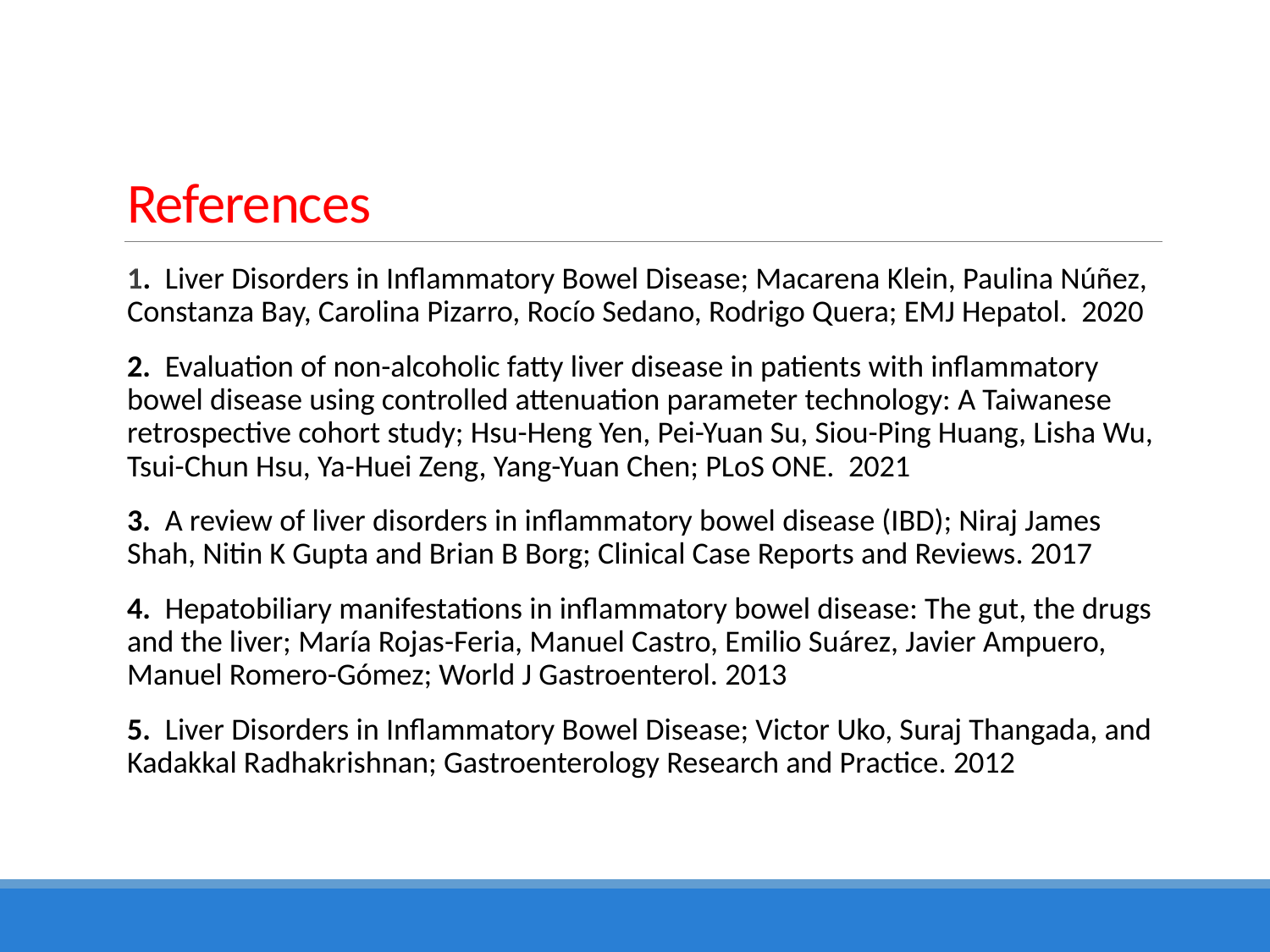

# References
1.  Liver Disorders in Inflammatory Bowel Disease; Macarena Klein, Paulina Núñez, Constanza Bay, Carolina Pizarro, Rocío Sedano, Rodrigo Quera; EMJ Hepatol.  2020
2.  Evaluation of non-alcoholic fatty liver disease in patients with inflammatory bowel disease using controlled attenuation parameter technology: A Taiwanese retrospective cohort study; Hsu-Heng Yen, Pei-Yuan Su, Siou-Ping Huang, Lisha Wu, Tsui-Chun Hsu, Ya-Huei Zeng, Yang-Yuan Chen; PLoS ONE.  2021
3.  A review of liver disorders in inflammatory bowel disease (IBD); Niraj James Shah, Nitin K Gupta and Brian B Borg; Clinical Case Reports and Reviews. 2017
4.  Hepatobiliary manifestations in inflammatory bowel disease: The gut, the drugs and the liver; María Rojas-Feria, Manuel Castro, Emilio Suárez, Javier Ampuero, Manuel Romero-Gómez; World J Gastroenterol. 2013
5.  Liver Disorders in Inflammatory Bowel Disease; Victor Uko, Suraj Thangada, and Kadakkal Radhakrishnan; Gastroenterology Research and Practice. 2012